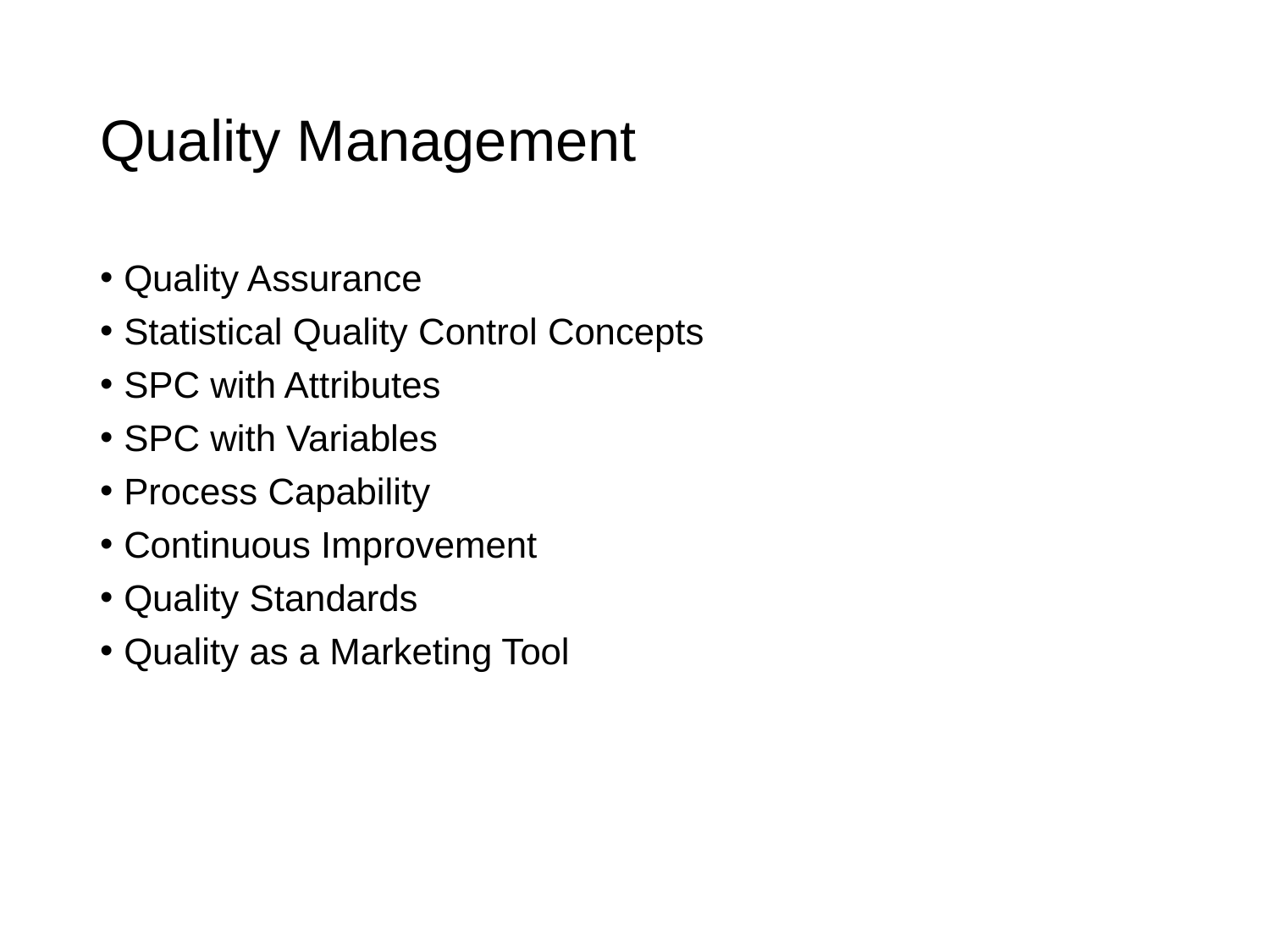

# Quality Management
Quality Assurance
Statistical Quality Control Concepts
SPC with Attributes
SPC with Variables
Process Capability
Continuous Improvement
Quality Standards
Quality as a Marketing Tool